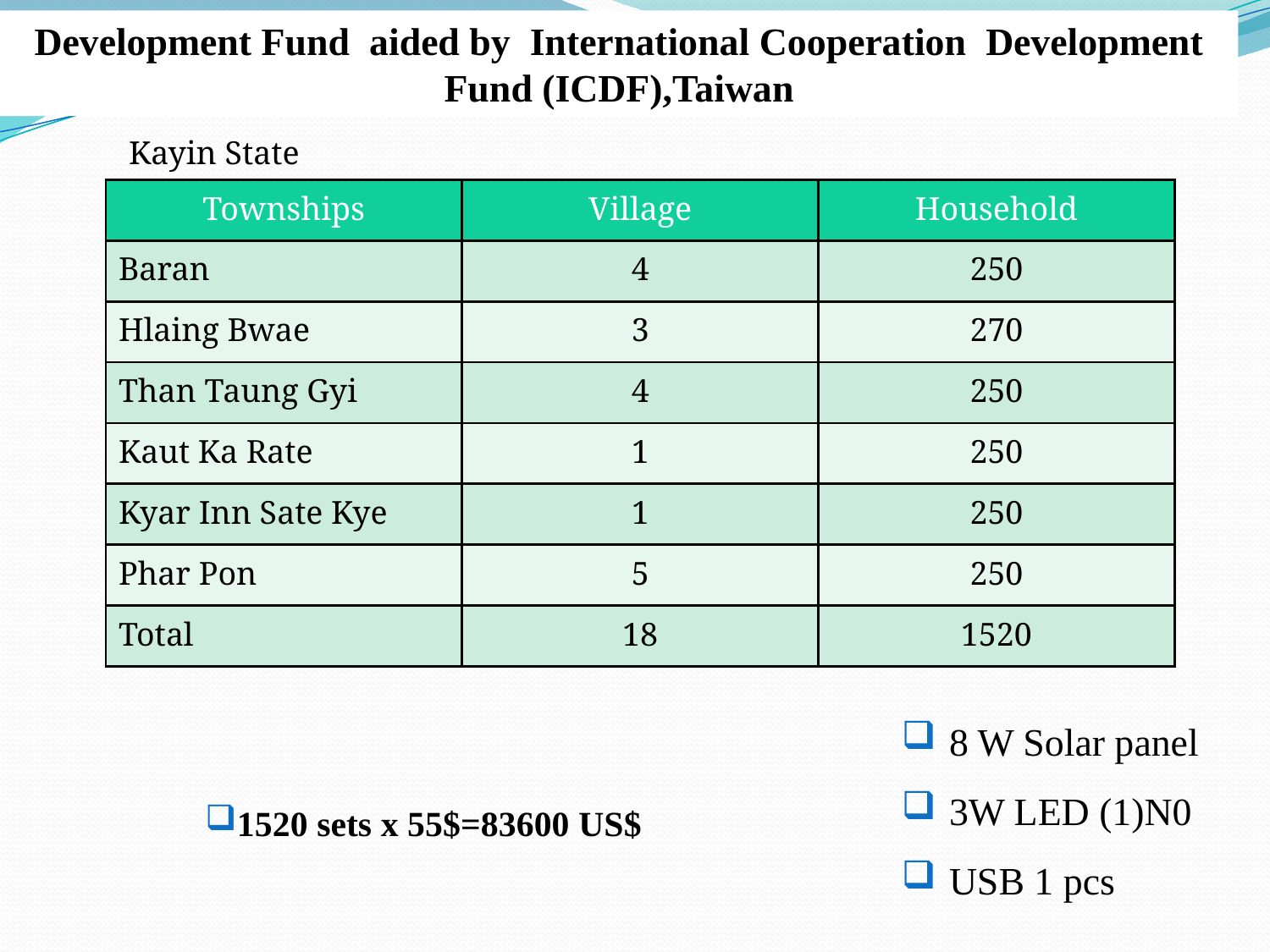

Development Fund  aided by  International Cooperation  Development Fund (ICDF),Taiwan
Kayin State
| Townships | Village | Household |
| --- | --- | --- |
| Baran | 4 | 250 |
| Hlaing Bwae | 3 | 270 |
| Than Taung Gyi | 4 | 250 |
| Kaut Ka Rate | 1 | 250 |
| Kyar Inn Sate Kye | 1 | 250 |
| Phar Pon | 5 | 250 |
| Total | 18 | 1520 |
8 W Solar panel
3W LED (1)N0
USB 1 pcs
1520 sets x 55$=83600 US$